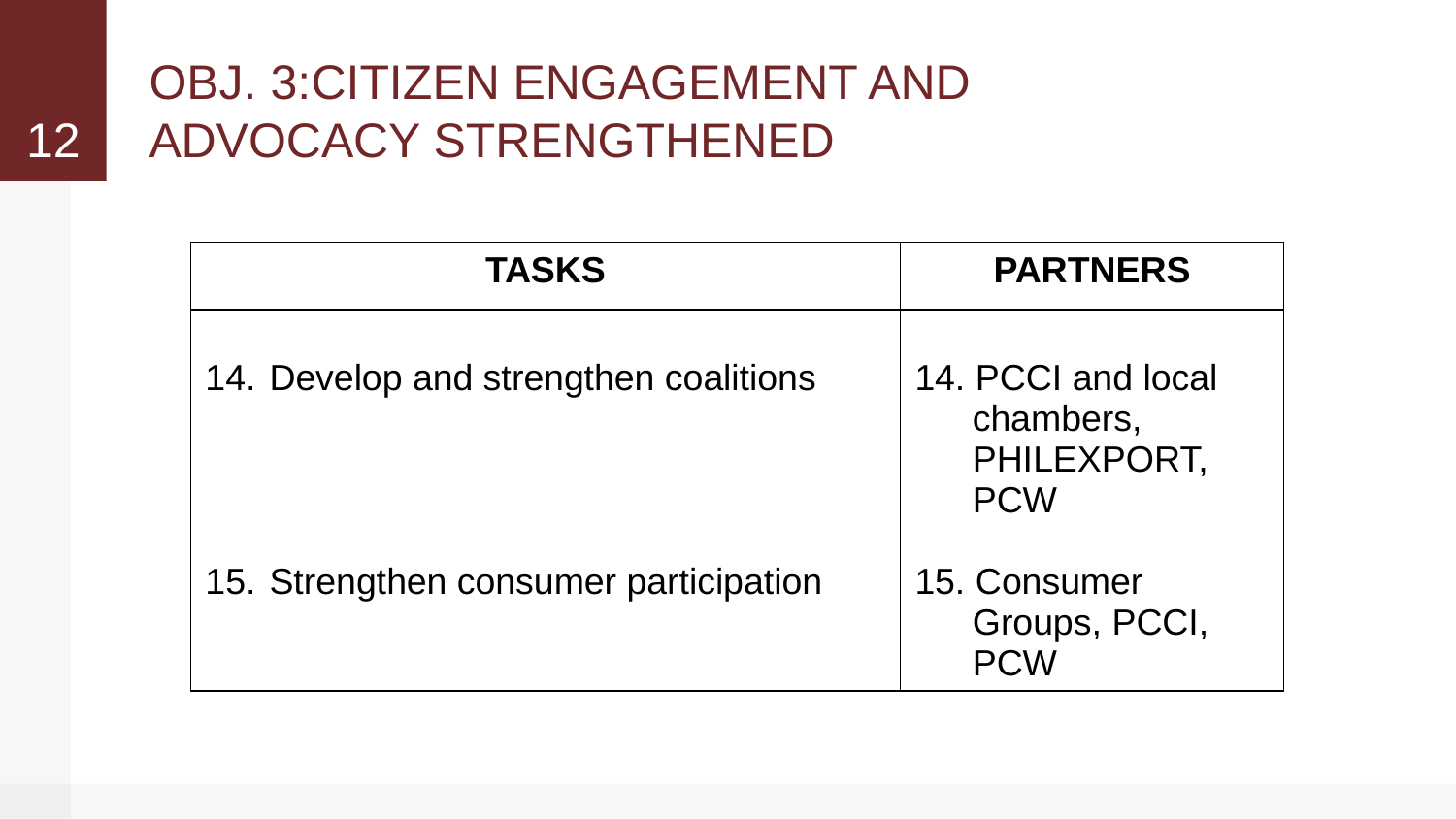

12
# OBJ. 3:CITIZEN ENGAGEMENT AND ADVOCACY STRENGTHENED
| TASKS | PARTNERS |
| --- | --- |
| Develop and strengthen coalitions Strengthen consumer participation | 14. PCCI and local chambers, PHILEXPORT, PCW 15. Consumer Groups, PCCI, PCW |